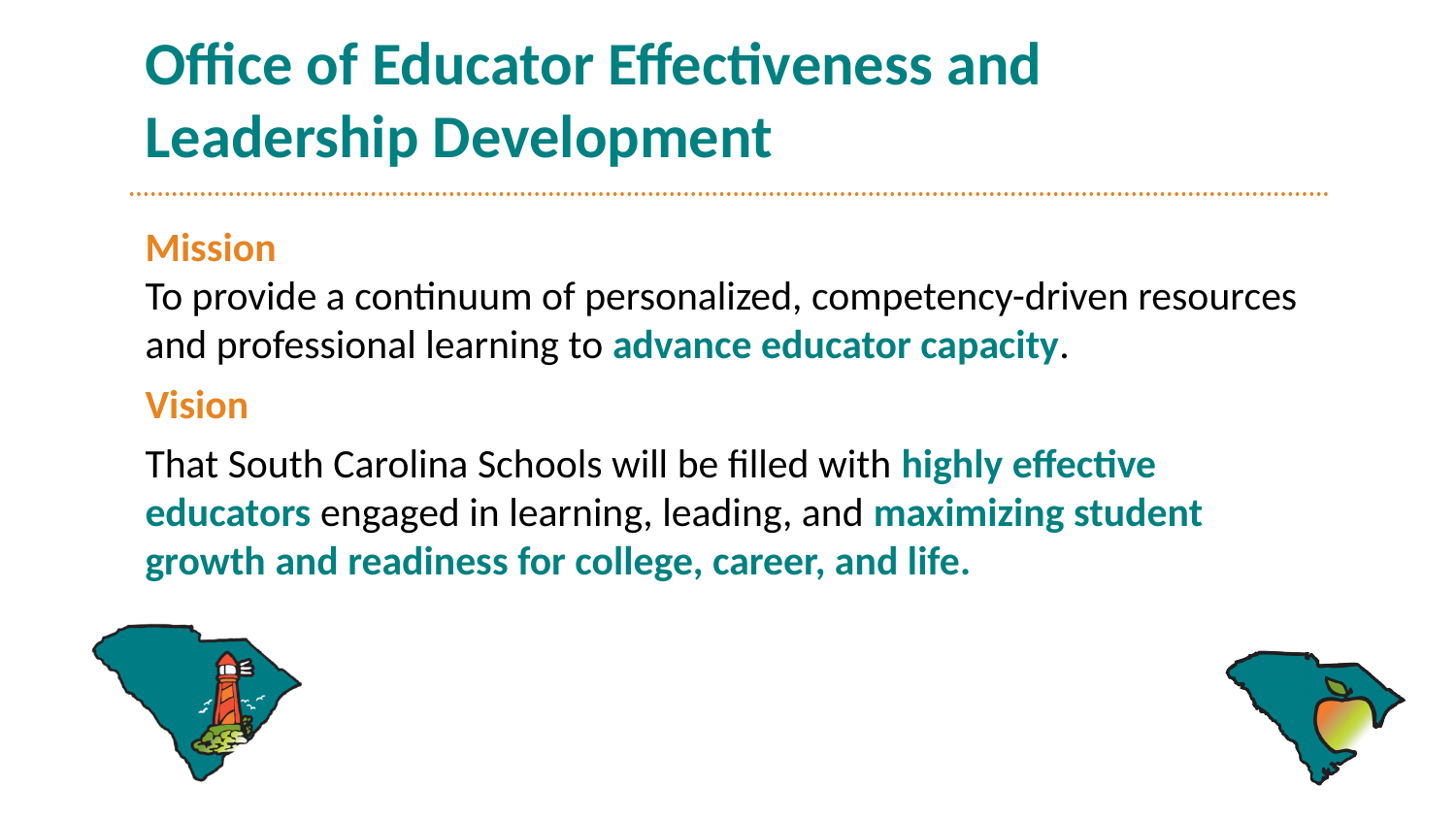

# Office of Educator Effectiveness and Leadership Development
Mission
To provide a continuum of personalized, competency-driven resources and professional learning to advance educator capacity.
Vision
That South Carolina Schools will be filled with highly effective educators engaged in learning, leading, and maximizing student growth and readiness for college, career, and life.